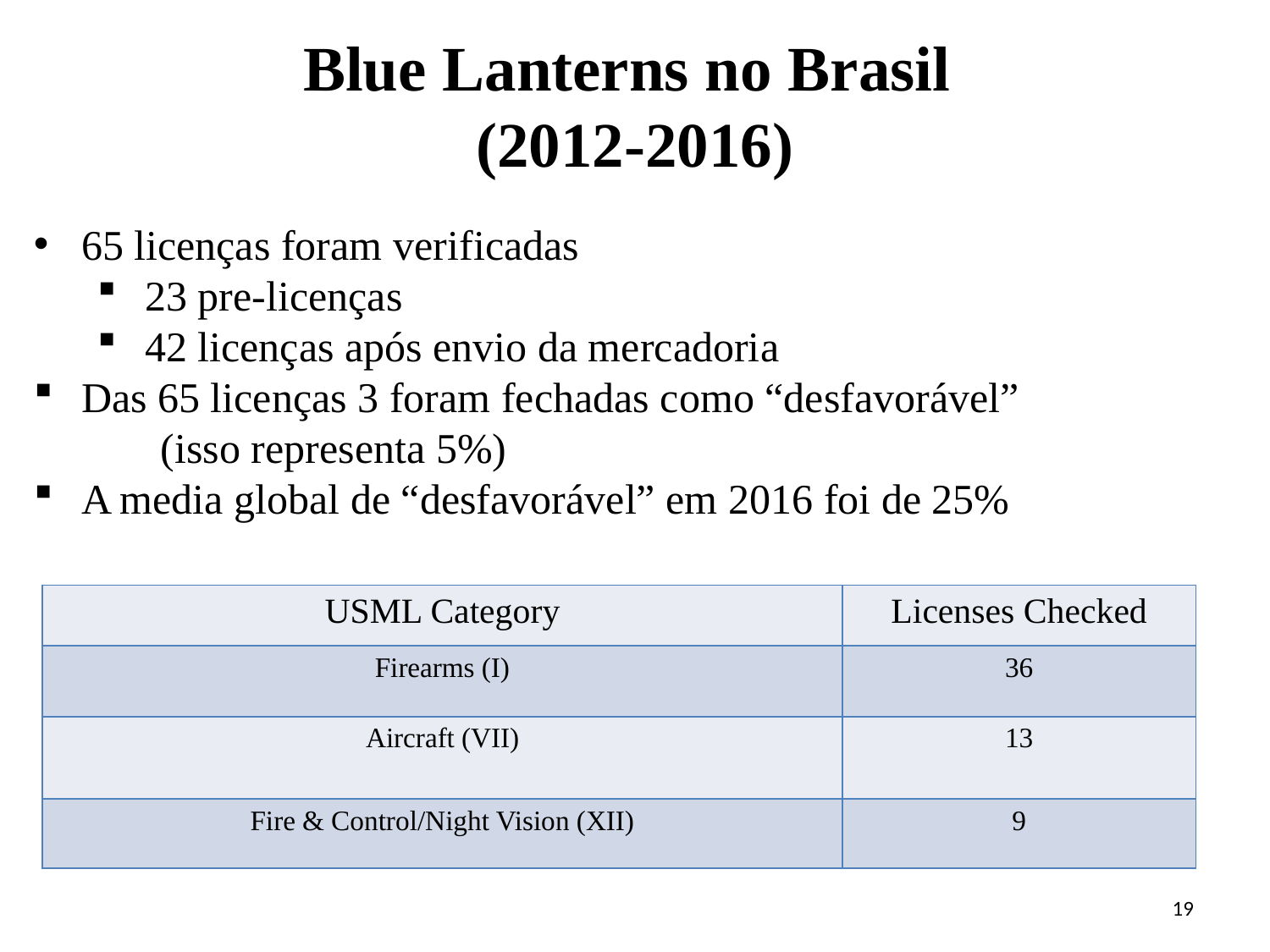

Blue Lanterns no Brasil
(2012-2016)
65 licenças foram verificadas
23 pre-licenças
42 licenças após envio da mercadoria
Das 65 licenças 3 foram fechadas como “desfavorável”
	(isso representa 5%)
A media global de “desfavorável” em 2016 foi de 25%
| USML Category | Licenses Checked |
| --- | --- |
| Firearms (I) | 36 |
| Aircraft (VII) | 13 |
| Fire & Control/Night Vision (XII) | 9 |
19